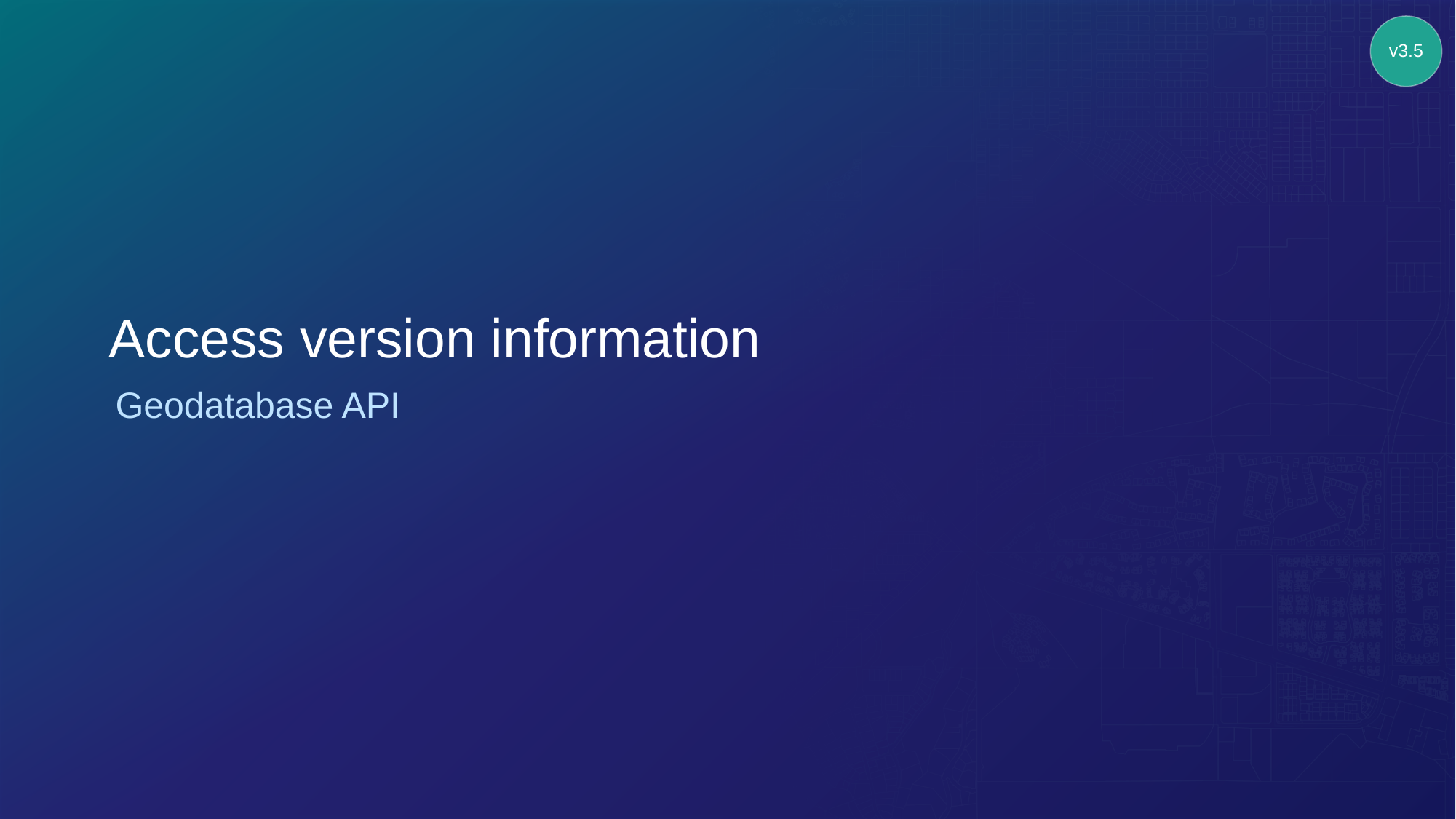

v3.5
# Access version information
Geodatabase API